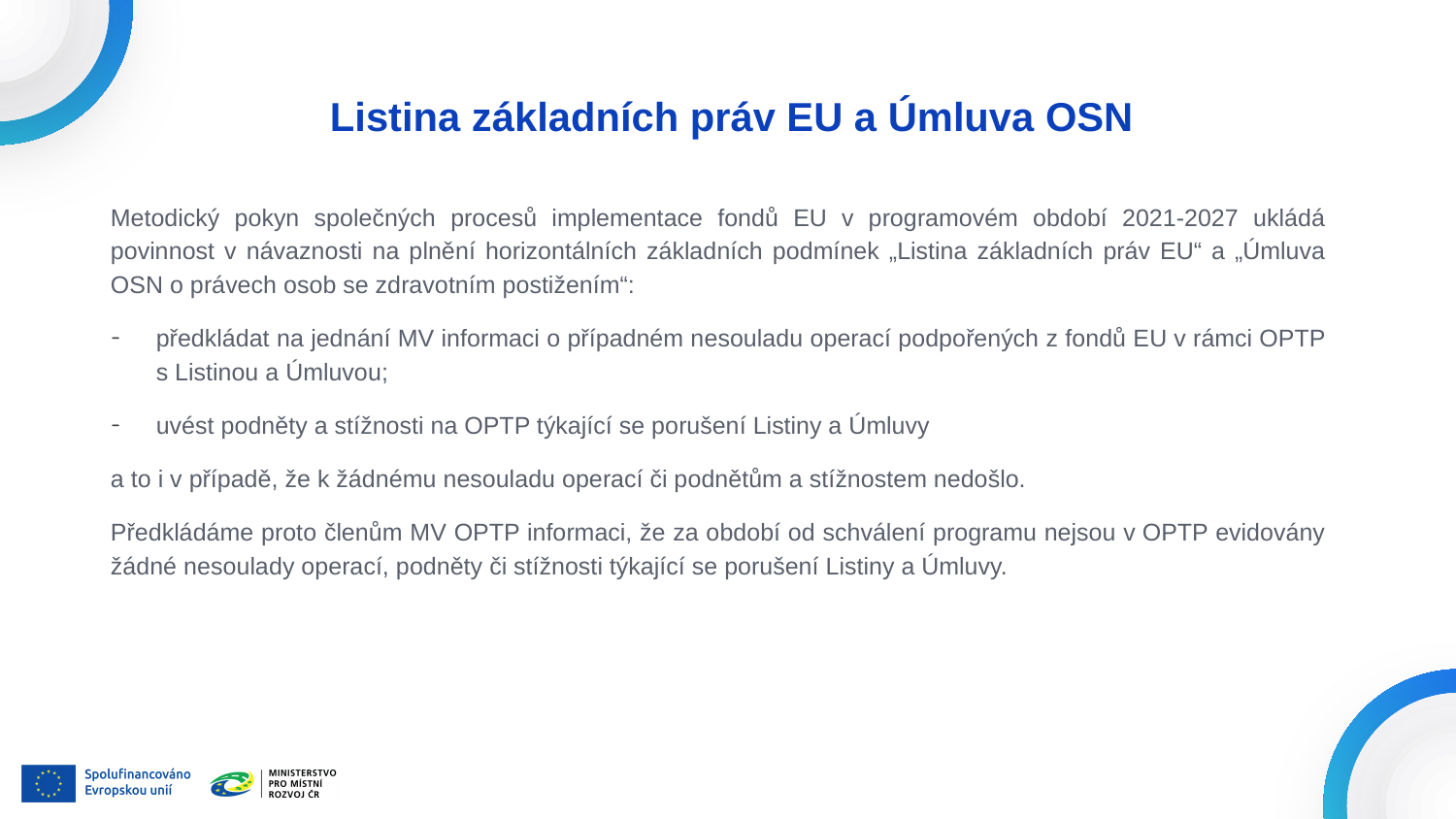

# Listina základních práv EU a Úmluva OSN
Metodický pokyn společných procesů implementace fondů EU v programovém období 2021-2027 ukládá povinnost v návaznosti na plnění horizontálních základních podmínek „Listina základních práv EU“ a „Úmluva OSN o právech osob se zdravotním postižením“:
předkládat na jednání MV informaci o případném nesouladu operací podpořených z fondů EU v rámci OPTP s Listinou a Úmluvou;
uvést podněty a stížnosti na OPTP týkající se porušení Listiny a Úmluvy
a to i v případě, že k žádnému nesouladu operací či podnětům a stížnostem nedošlo.
Předkládáme proto členům MV OPTP informaci, že za období od schválení programu nejsou v OPTP evidovány žádné nesoulady operací, podněty či stížnosti týkající se porušení Listiny a Úmluvy.